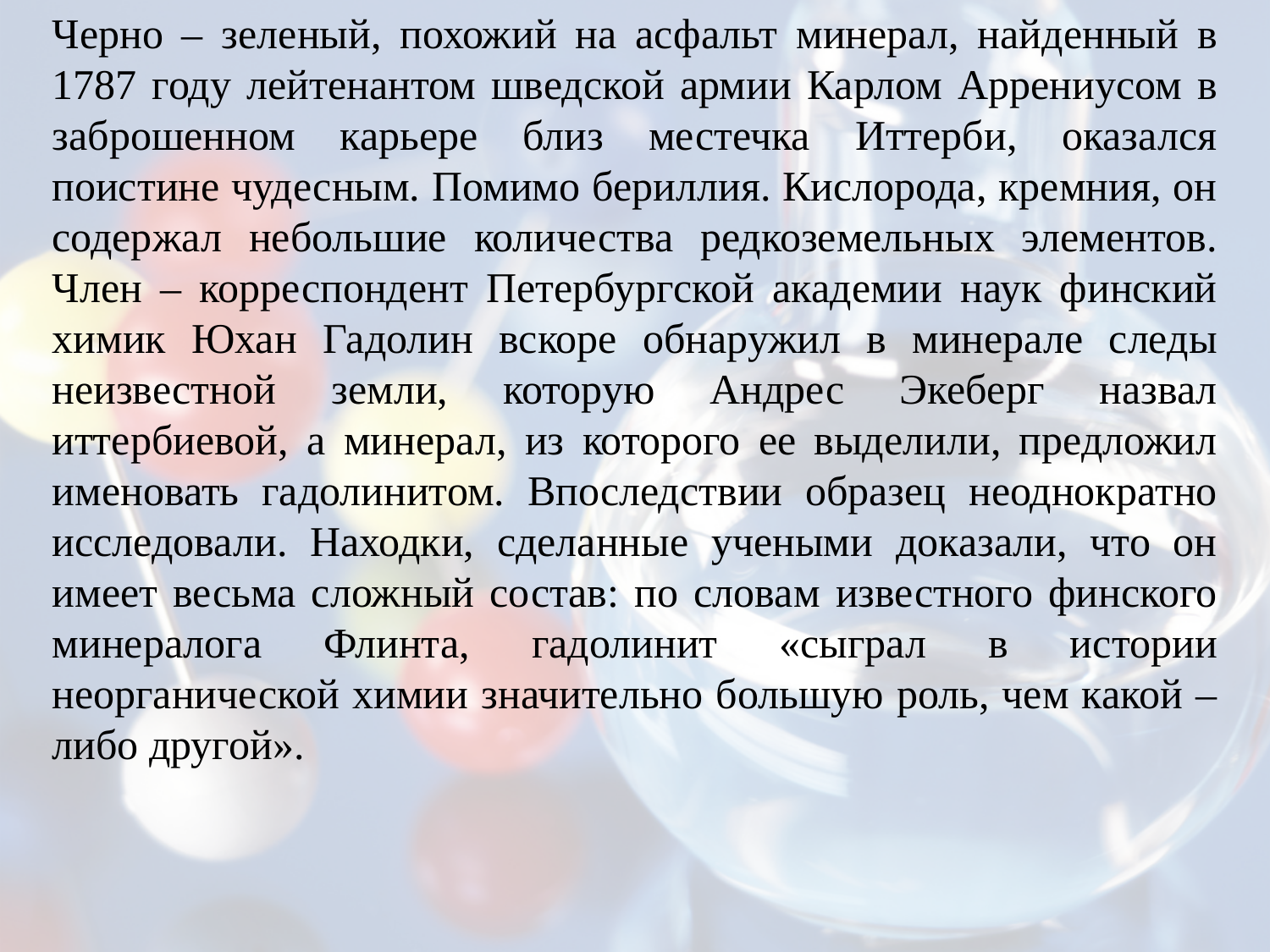

Черно – зеленый, похожий на асфальт минерал, найденный в 1787 году лейтенантом шведской армии Карлом Аррениусом в заброшенном карьере близ местечка Иттерби, оказался поистине чудесным. Помимо бериллия. Кислорода, кремния, он содержал небольшие количества редкоземельных элементов. Член – корреспондент Петербургской академии наук финский химик Юхан Гадолин вскоре обнаружил в минерале следы неизвестной земли, которую Андрес Экеберг назвал иттербиевой, а минерал, из которого ее выделили, предложил именовать гадолинитом. Впоследствии образец неоднократно исследовали. Находки, сделанные учеными доказали, что он имеет весьма сложный состав: по словам известного финского минералога Флинта, гадолинит «сыграл в истории неорганической химии значительно большую роль, чем какой – либо другой».